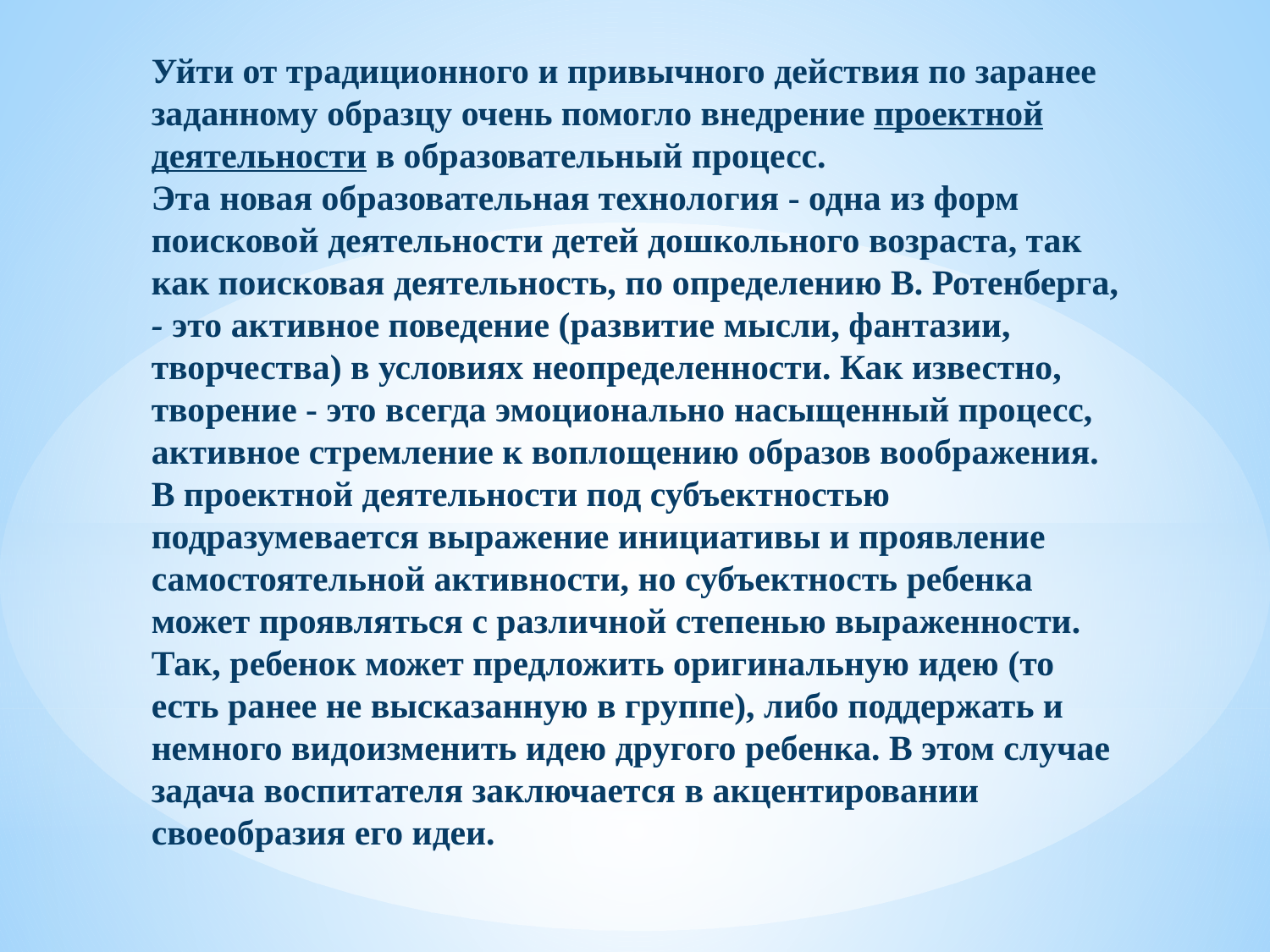

Уйти от традиционного и привычного действия по заранее заданному образцу очень помогло внедрение проектной деятельности в образовательный процесс.
Эта новая образовательная технология - одна из форм поисковой деятельности детей дошкольного возраста, так как поисковая деятельность, по определению В. Ротенберга,  - это активное поведение (развитие мысли, фантазии, творчества) в условиях неопределенности. Как известно, творение - это всегда эмоционально насыщенный процесс, активное стремление к воплощению образов воображения.
В проектной деятельности под субъектностью подразумевается выражение инициативы и проявление самостоятельной активности, но субъектность ребенка может проявляться с различной степенью выраженности. Так, ребенок может предложить оригинальную идею (то есть ранее не высказанную в группе), либо поддержать и немного видоизменить идею другого ребенка. В этом случае задача воспитателя заключается в акцентировании своеобразия его идеи.